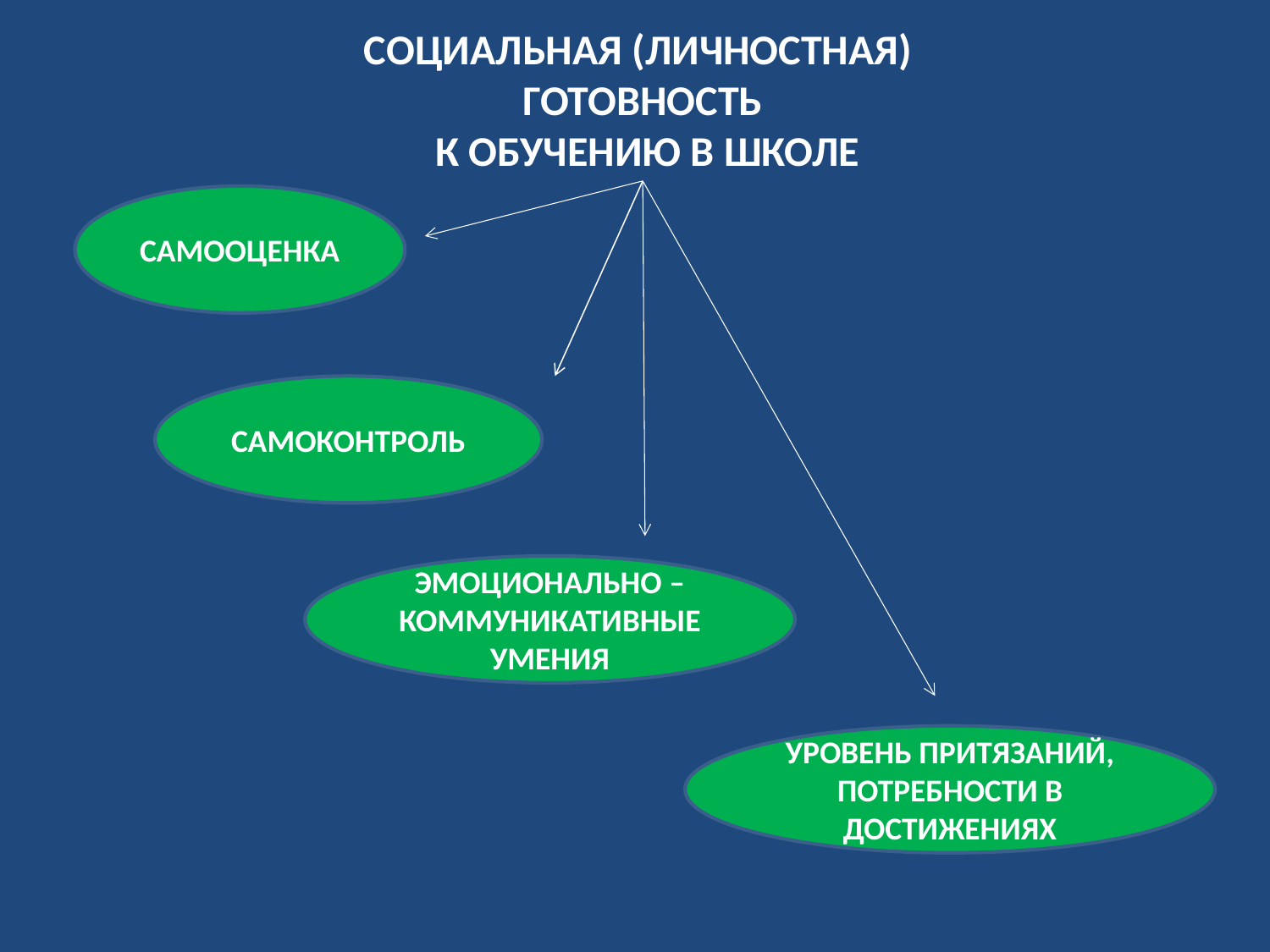

СОЦИАЛЬНАЯ (ЛИЧНОСТНАЯ)
ГОТОВНОСТЬ
 К ОБУЧЕНИЮ В ШКОЛЕ
САМООЦЕНКА
САМОКОНТРОЛЬ
ЭМОЦИОНАЛЬНО – КОММУНИКАТИВНЫЕ УМЕНИЯ
УРОВЕНЬ ПРИТЯЗАНИЙ,
ПОТРЕБНОСТИ В ДОСТИЖЕНИЯХ